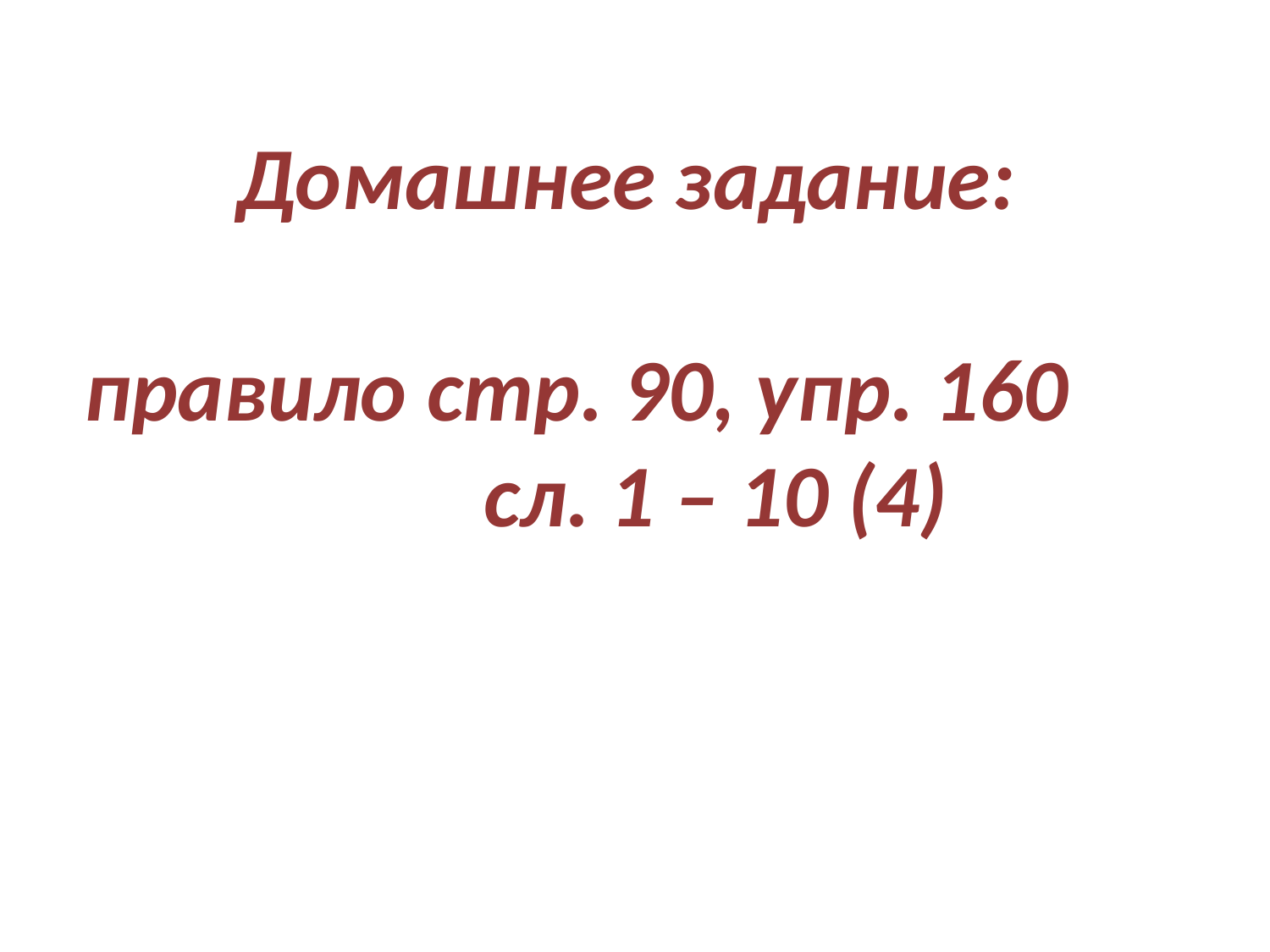

# Домашнее задание: правило стр. 90, упр. 160               сл. 1 – 10 (4)